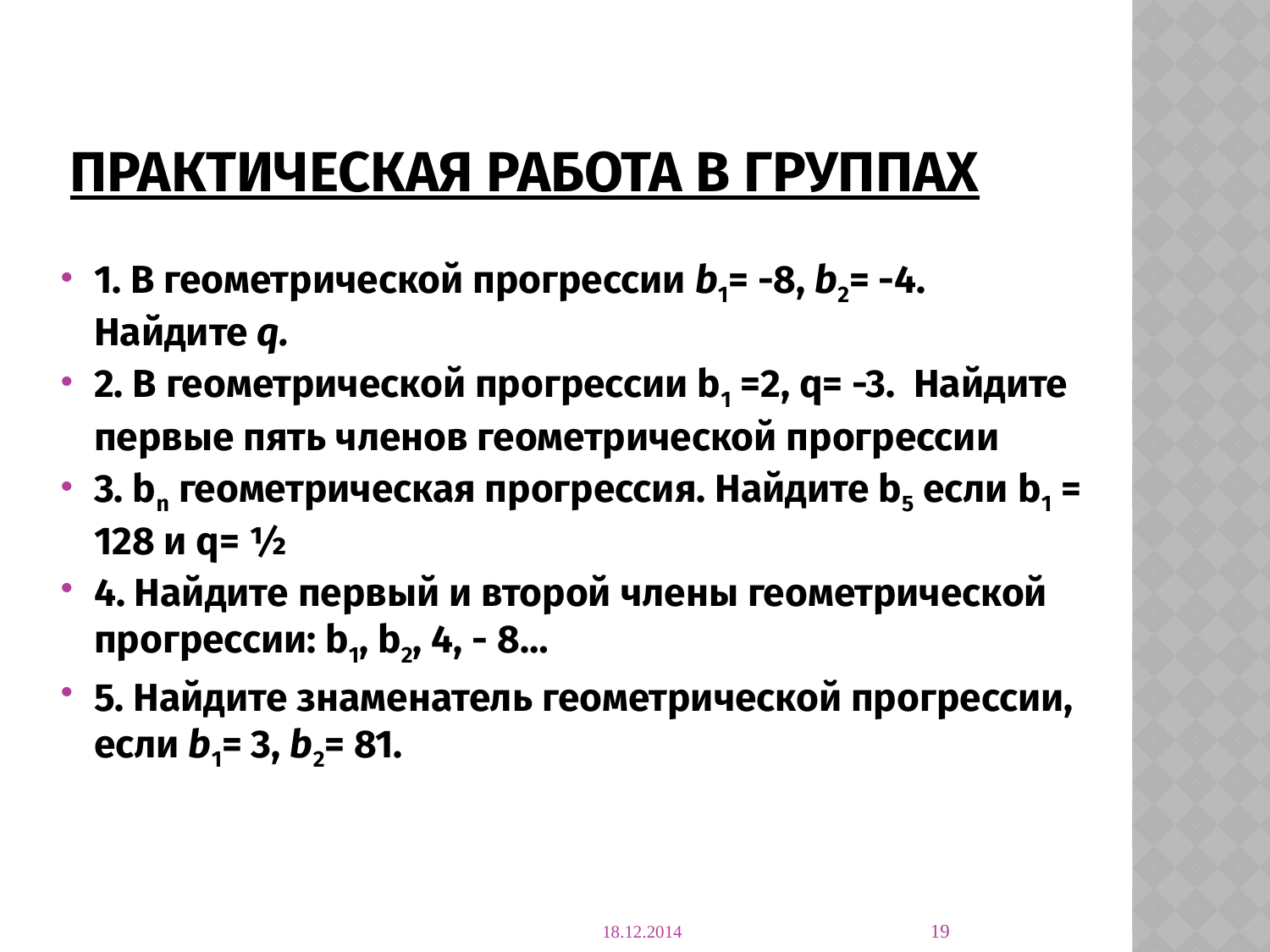

# Практическая работа в группах
1. В геометрической прогрессии b1= -8, b2= -4.  Найдите q.
2. В геометрической прогрессии b1 =2, q= -3.  Найдите первые пять членов геометрической прогрессии
3. bn геометрическая прогрессия. Найдите b5 если b1 = 128 и q= ½
4. Найдите первый и второй члены геометрической прогрессии: b1, b2, 4, - 8…
5. Найдите знаменатель геометрической прогрессии, если b1= 3, b2= 81.

19
18.12.2014